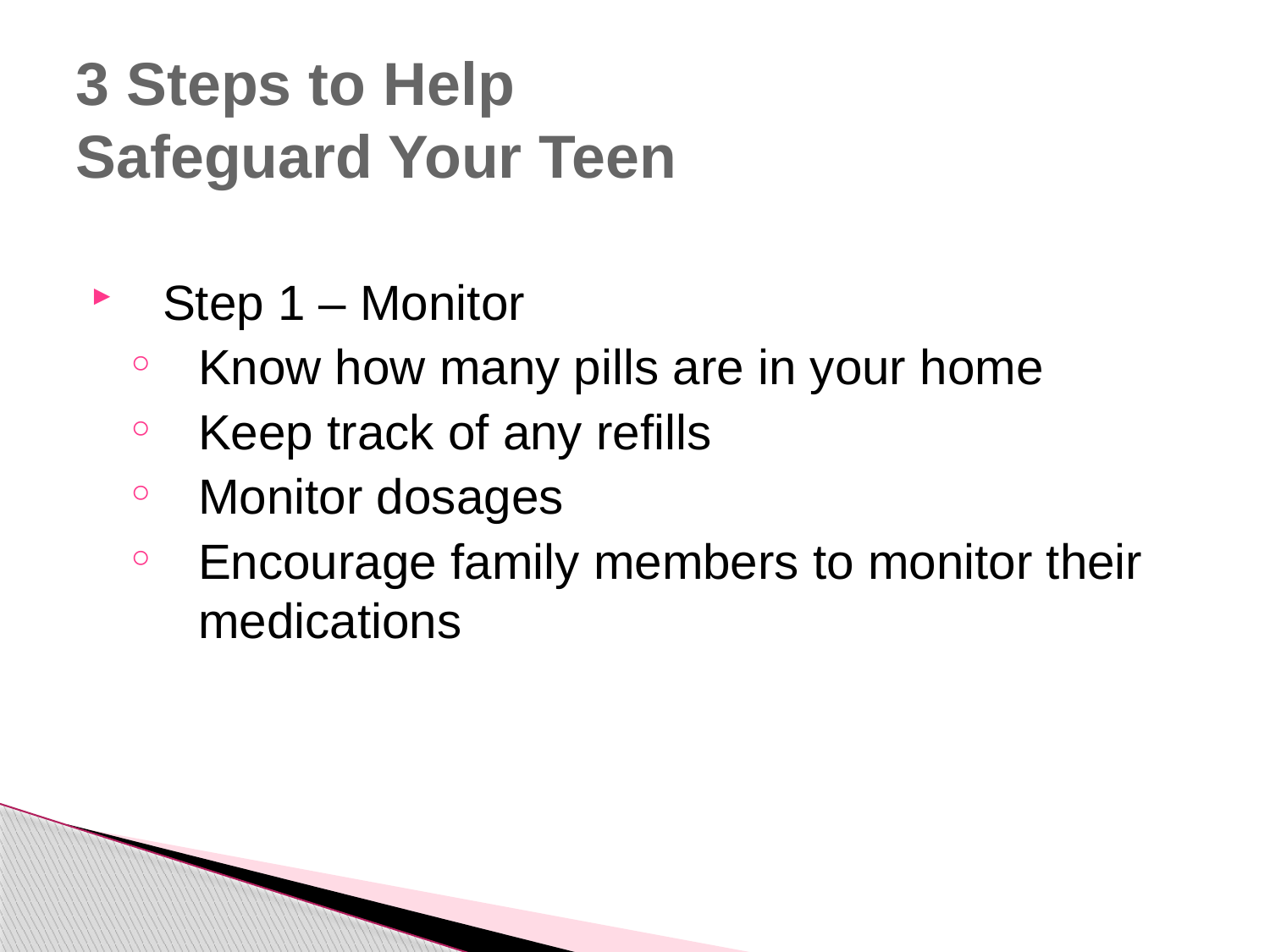

# 3 Steps to Help Safeguard Your Teen
Step 1 – Monitor
Know how many pills are in your home
Keep track of any refills
Monitor dosages
Encourage family members to monitor their medications